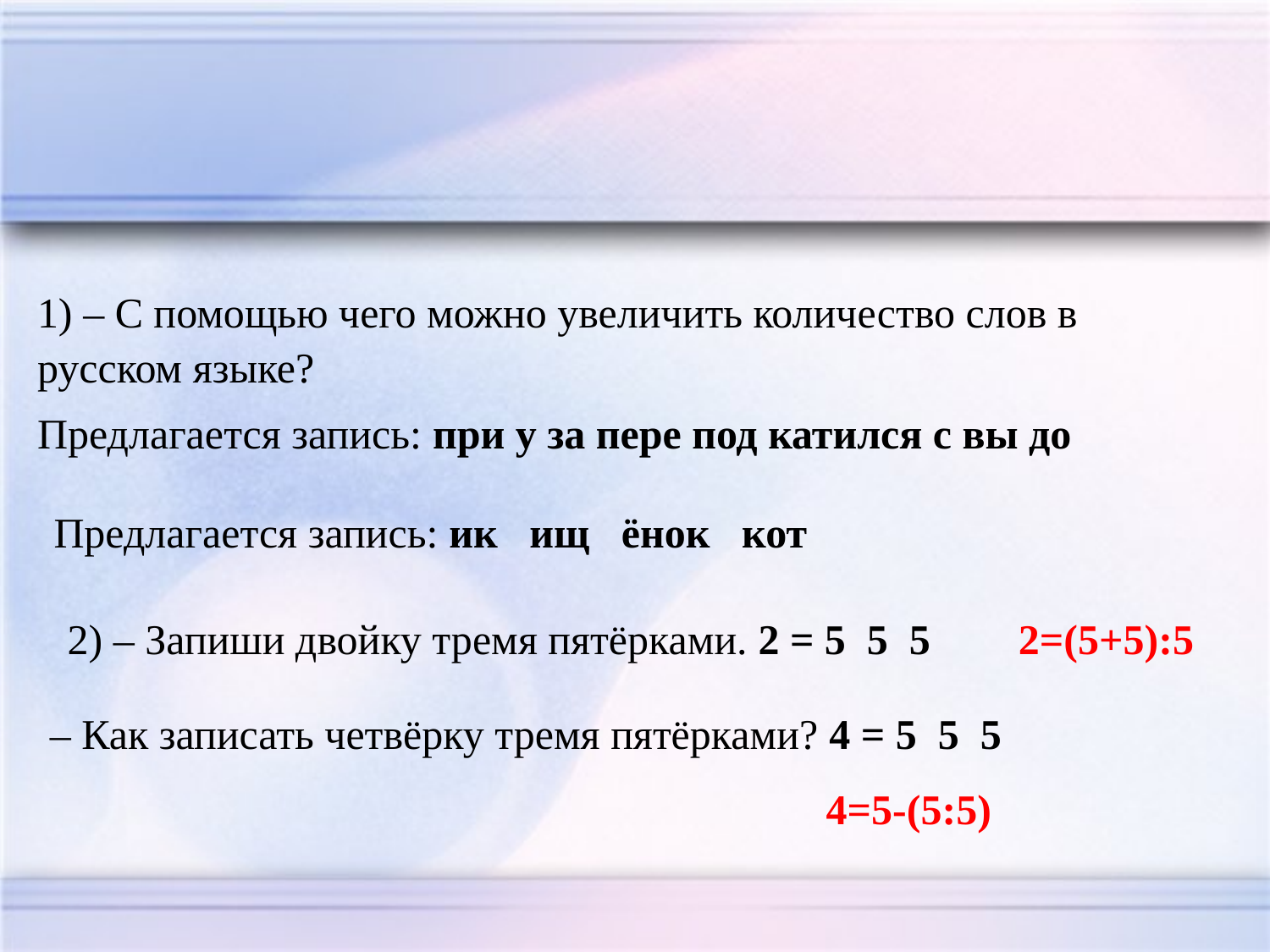

1) – С помощью чего можно увеличить количество слов в русском языке?
Предлагается запись: при у за пере под катился с вы до
Предлагается запись: ик   ищ   ёнок   кот
2=(5+5):5
2) – Запиши двойку тремя пятёрками. 2 = 5  5  5
– Как записать четвёрку тремя пятёрками? 4 = 5  5  5
4=5-(5:5)